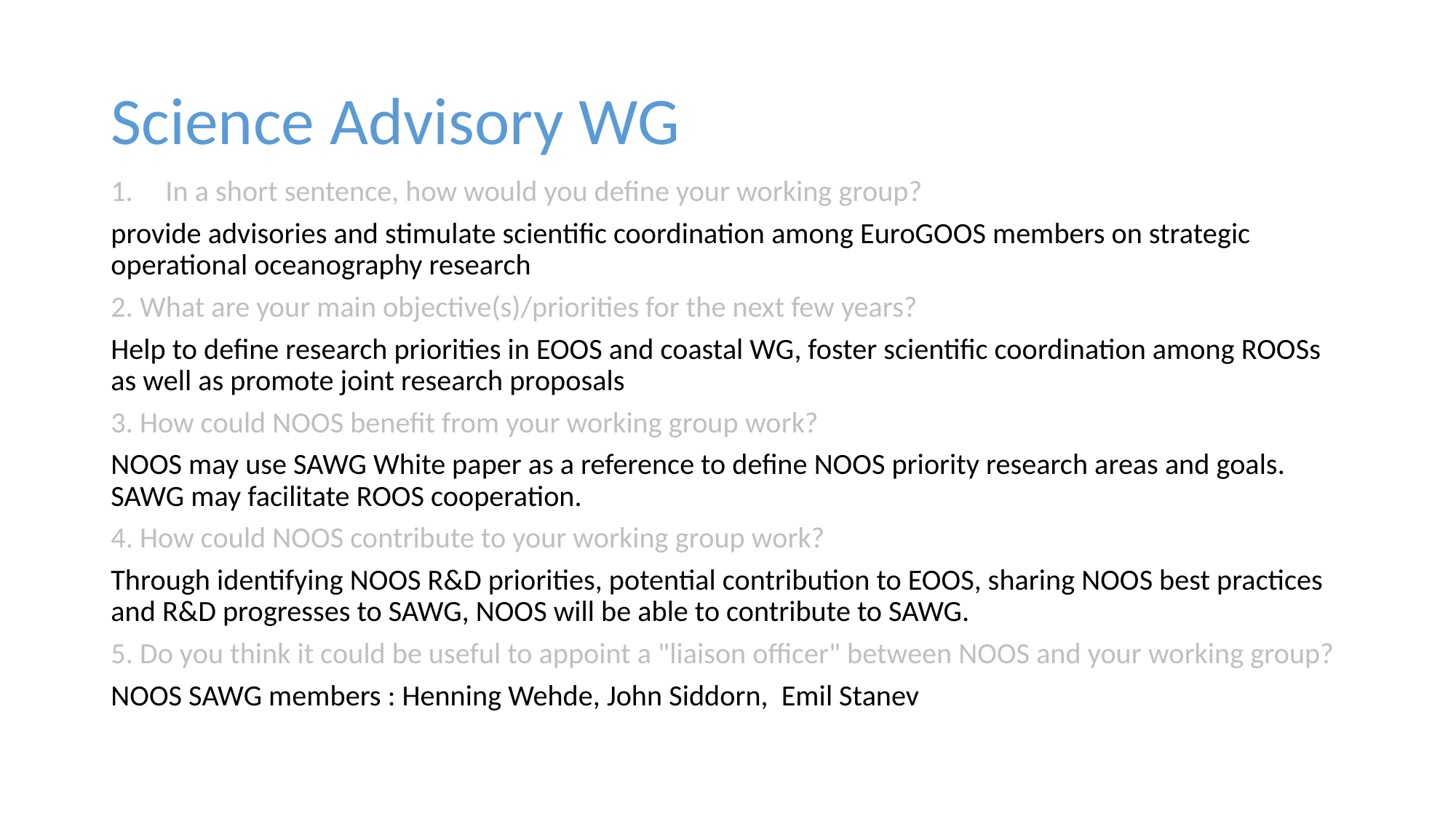

# Science Advisory WG
In a short sentence, how would you define your working group?
provide advisories and stimulate scientific coordination among EuroGOOS members on strategic operational oceanography research
2. What are your main objective(s)/priorities for the next few years?
Help to define research priorities in EOOS and coastal WG, foster scientific coordination among ROOSs as well as promote joint research proposals
3. How could NOOS benefit from your working group work?
NOOS may use SAWG White paper as a reference to define NOOS priority research areas and goals. SAWG may facilitate ROOS cooperation.
4. How could NOOS contribute to your working group work?
Through identifying NOOS R&D priorities, potential contribution to EOOS, sharing NOOS best practices and R&D progresses to SAWG, NOOS will be able to contribute to SAWG.
5. Do you think it could be useful to appoint a "liaison officer" between NOOS and your working group?
NOOS SAWG members : Henning Wehde, John Siddorn,  Emil Stanev